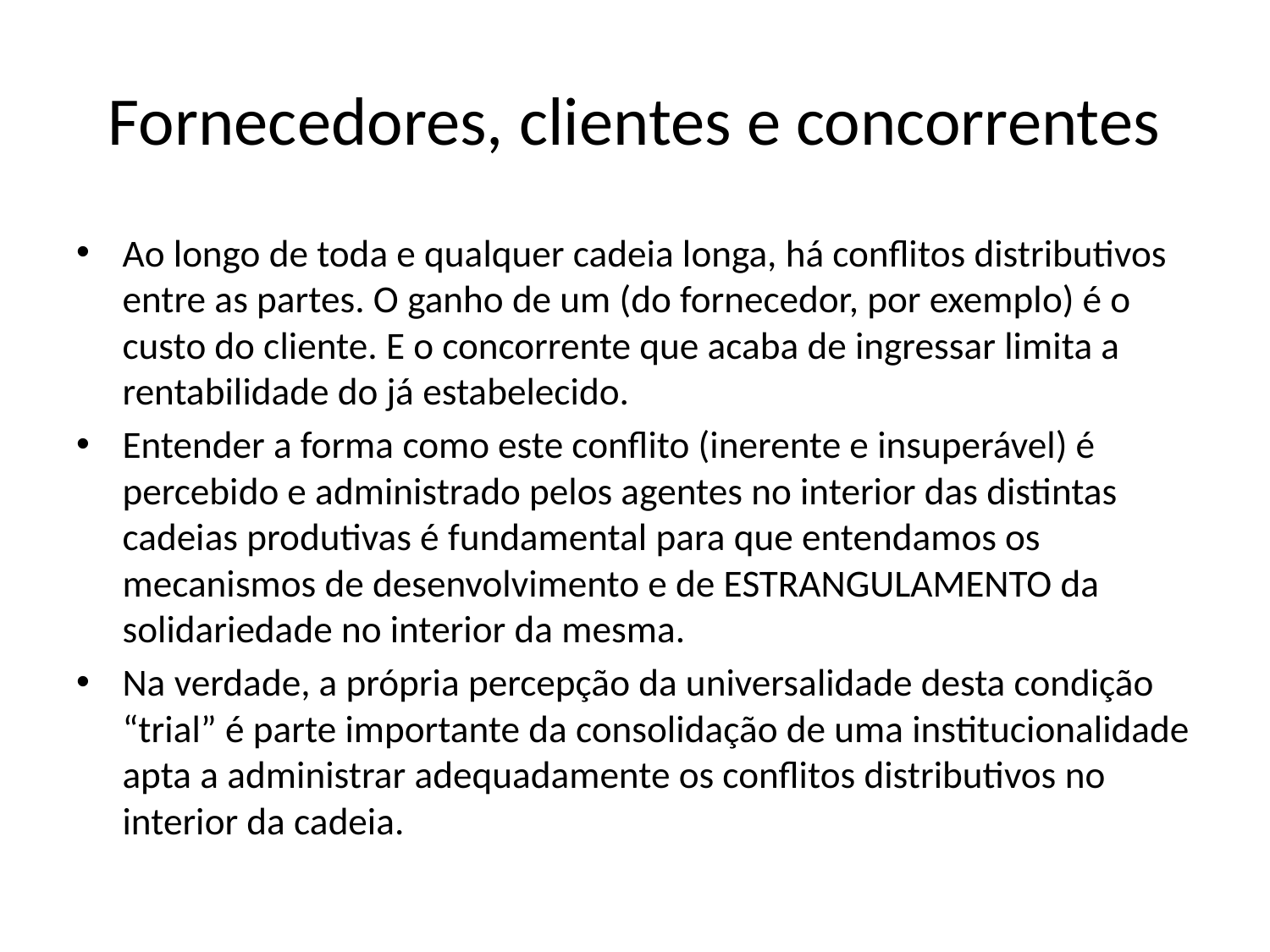

# Fornecedores, clientes e concorrentes
Ao longo de toda e qualquer cadeia longa, há conflitos distributivos entre as partes. O ganho de um (do fornecedor, por exemplo) é o custo do cliente. E o concorrente que acaba de ingressar limita a rentabilidade do já estabelecido.
Entender a forma como este conflito (inerente e insuperável) é percebido e administrado pelos agentes no interior das distintas cadeias produtivas é fundamental para que entendamos os mecanismos de desenvolvimento e de ESTRANGULAMENTO da solidariedade no interior da mesma.
Na verdade, a própria percepção da universalidade desta condição “trial” é parte importante da consolidação de uma institucionalidade apta a administrar adequadamente os conflitos distributivos no interior da cadeia.